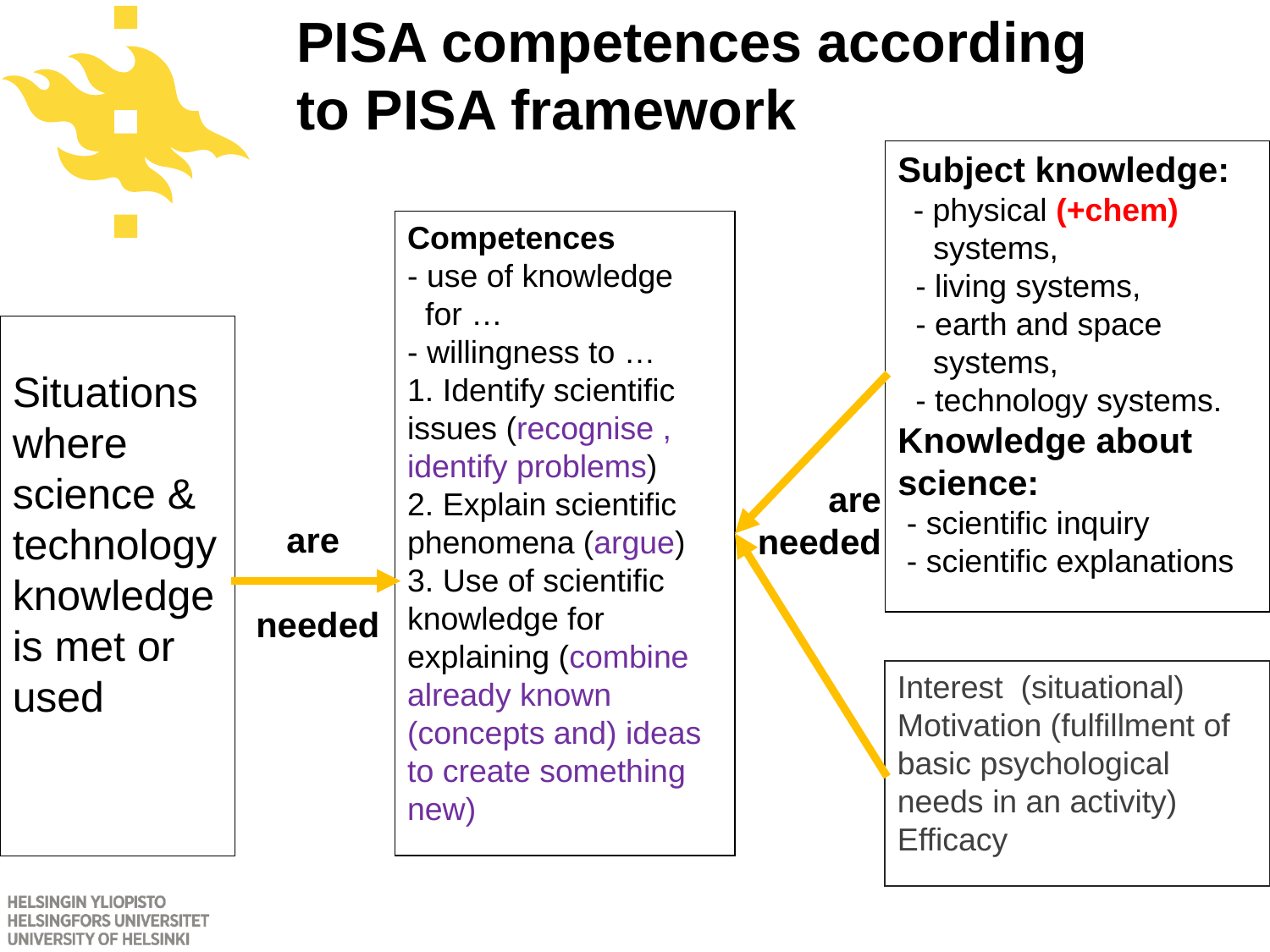

PISA competences according
to PISA framework
Subject knowledge:
  - physical (+chem)
    systems,
  - living systems,
  - earth and space
    systems,
  - technology systems.
Knowledge about science:
 - scientific inquiry
 - scientific explanations
Competences
- use of knowledge
  for …
- willingness to …
1. Identify scientific issues (recognise , identify problems)
2. Explain scientific
phenomena (argue)
3. Use of scientific knowledge for explaining (combine already known (concepts and) ideas to create something new)
Situations where science & technology knowledge is met or used

are
needed
are
needed
Interest  (situational)
Motivation (fulfillment of basic psychological needs in an activity)
Efficacy